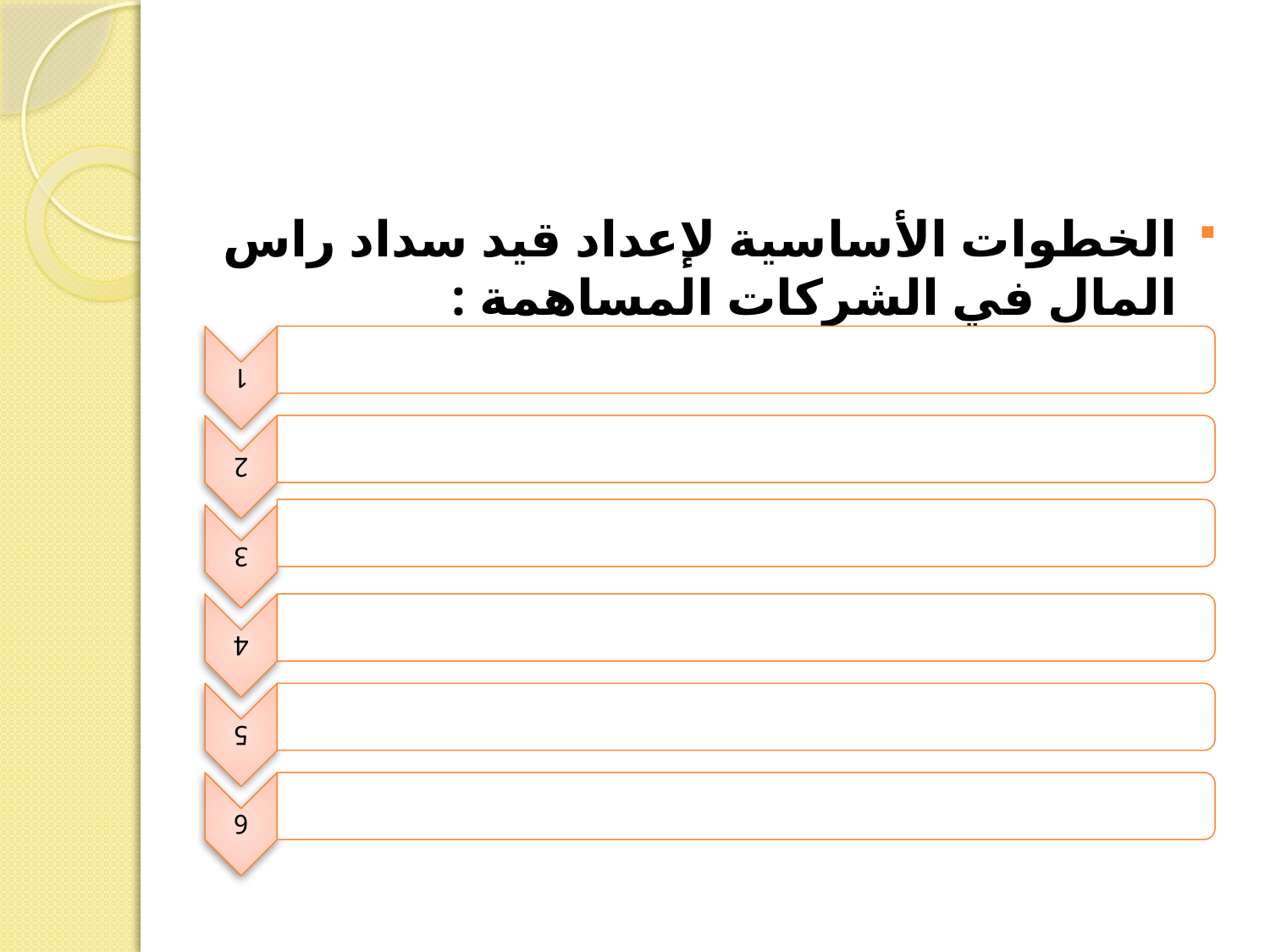

الخطوات الأساسية لإعداد قيد سداد راس المال في الشركات المساهمة :

1
2

3
4
5
6